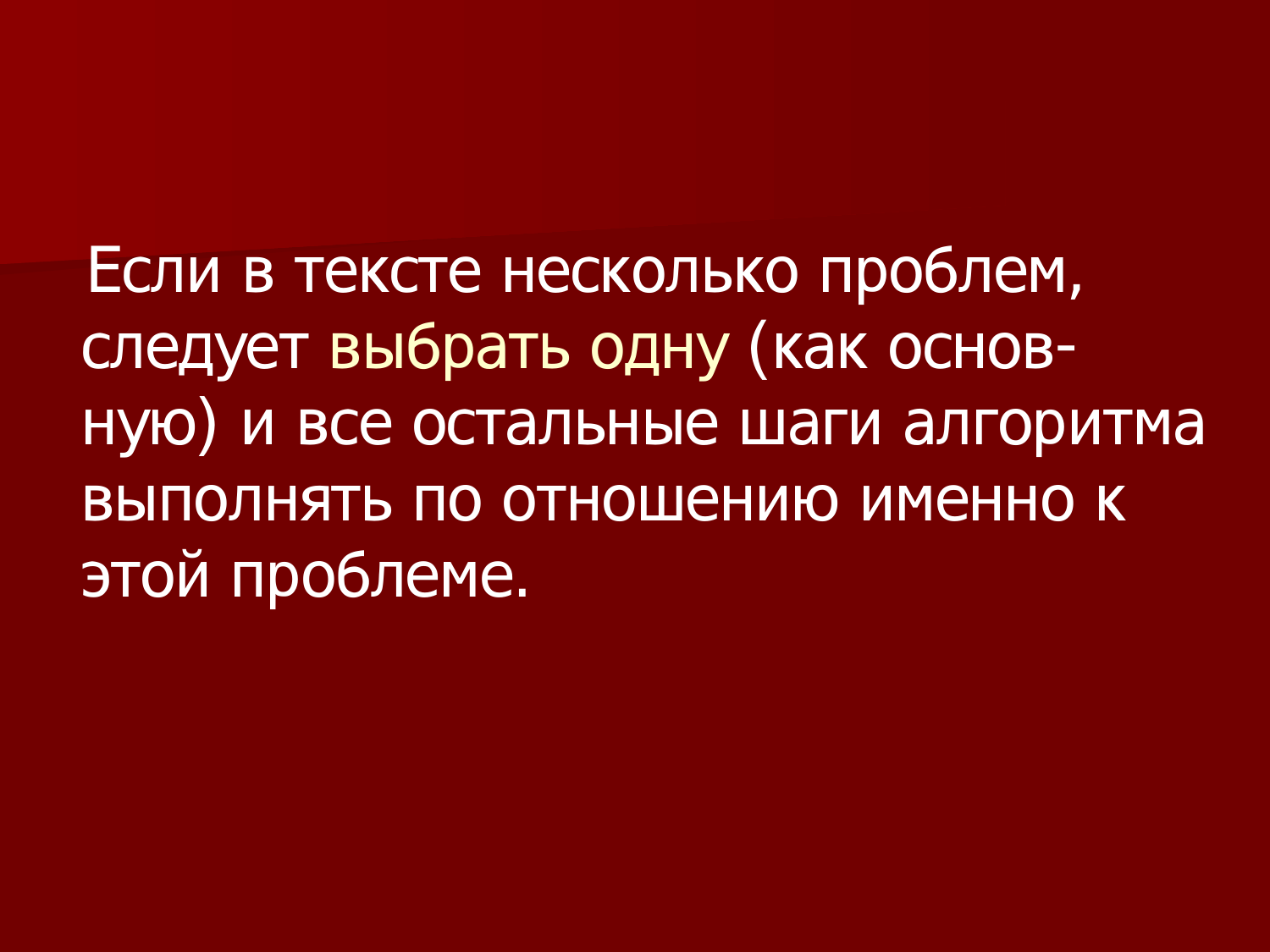

#

   Если в тексте несколько проблем, следует выбрать одну (как основ-ную) и все остальные шаги алгоритма выполнять по отношению именно к этой проблеме.